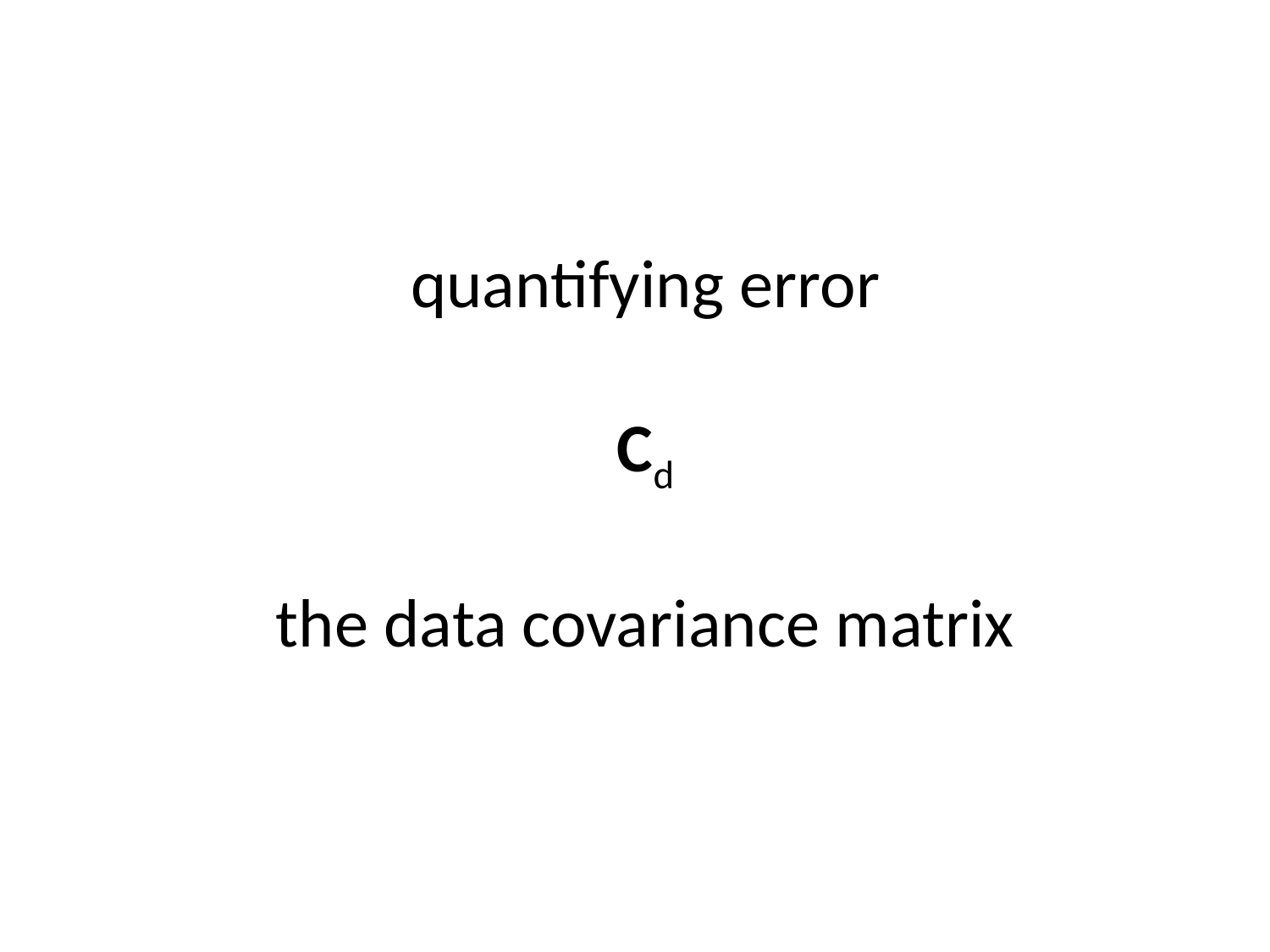

# quantifying error Cd the data covariance matrix